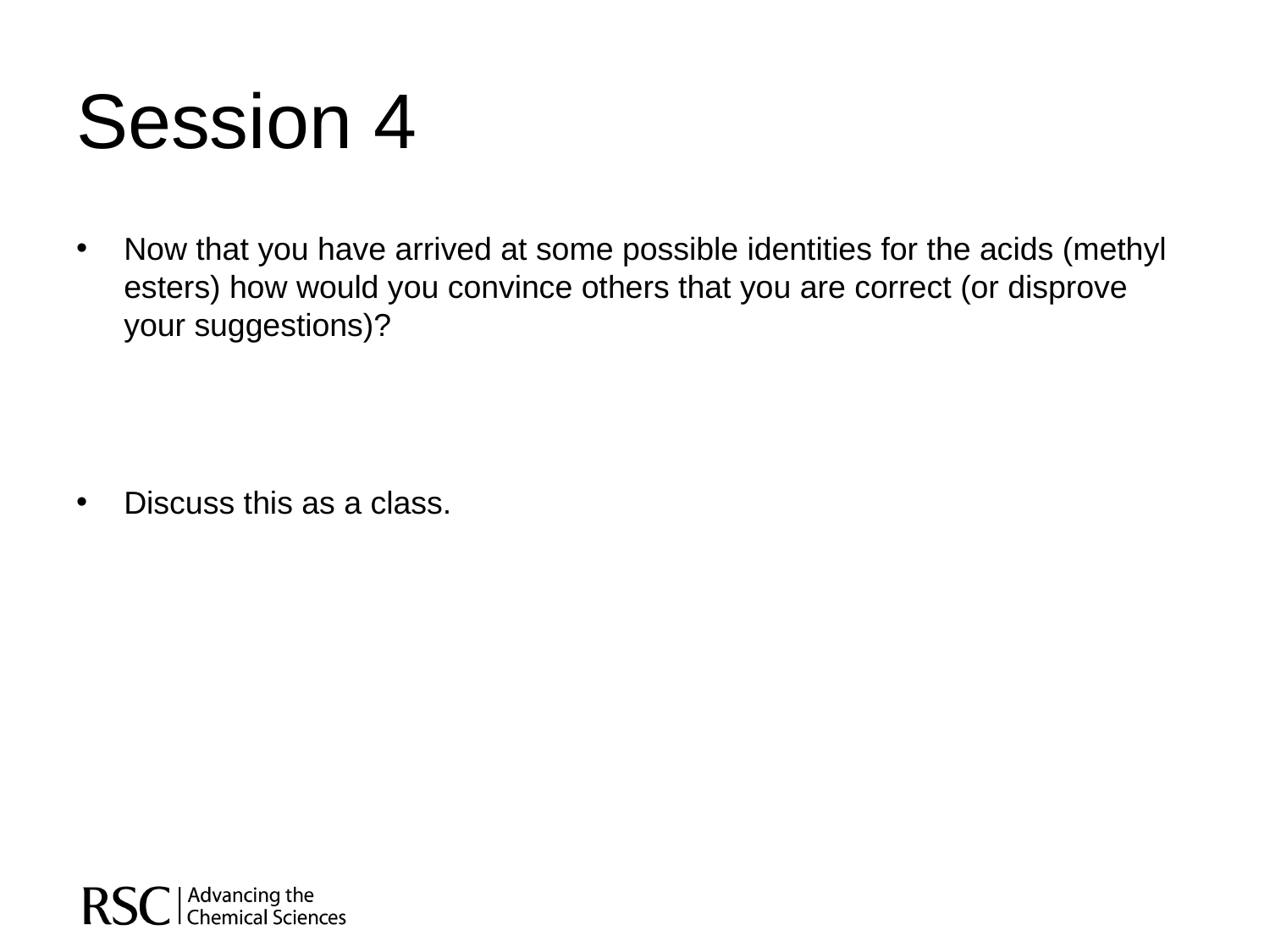

# Session 4
Now that you have arrived at some possible identities for the acids (methyl esters) how would you convince others that you are correct (or disprove your suggestions)?

Discuss this as a class.